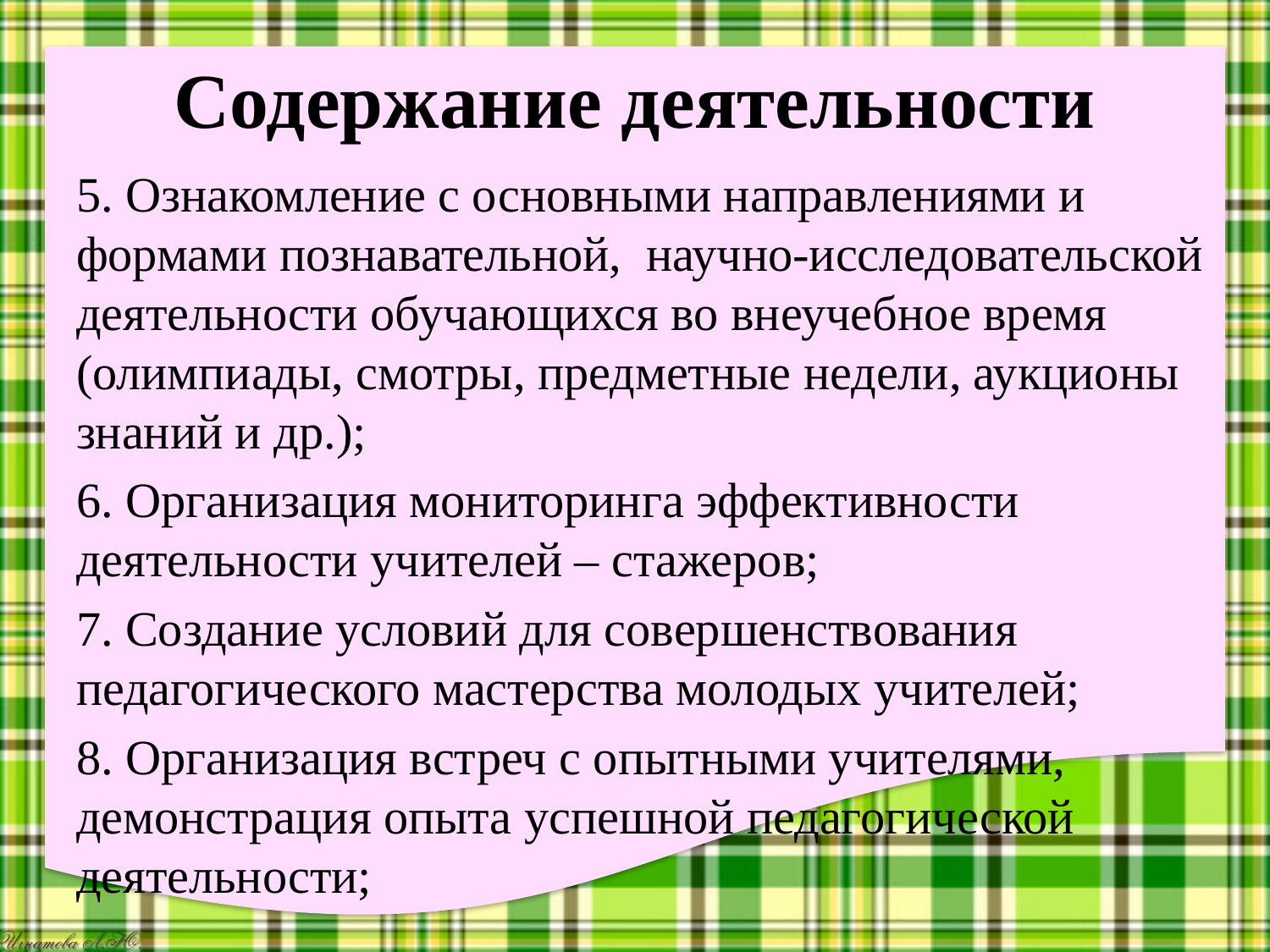

# Содержание деятельности
5. Ознакомление с основными направлениями и формами познавательной,  научно-исследовательской деятельности обучающихся во внеучебное время (олимпиады, смотры, предметные недели, аукционы знаний и др.);
6. Организация мониторинга эффективности деятельности учителей – стажеров;
7. Создание условий для совершенствования педагогического мастерства молодых учителей;
8. Организация встреч с опытными учителями, демонстрация опыта успешной педагогической деятельности;